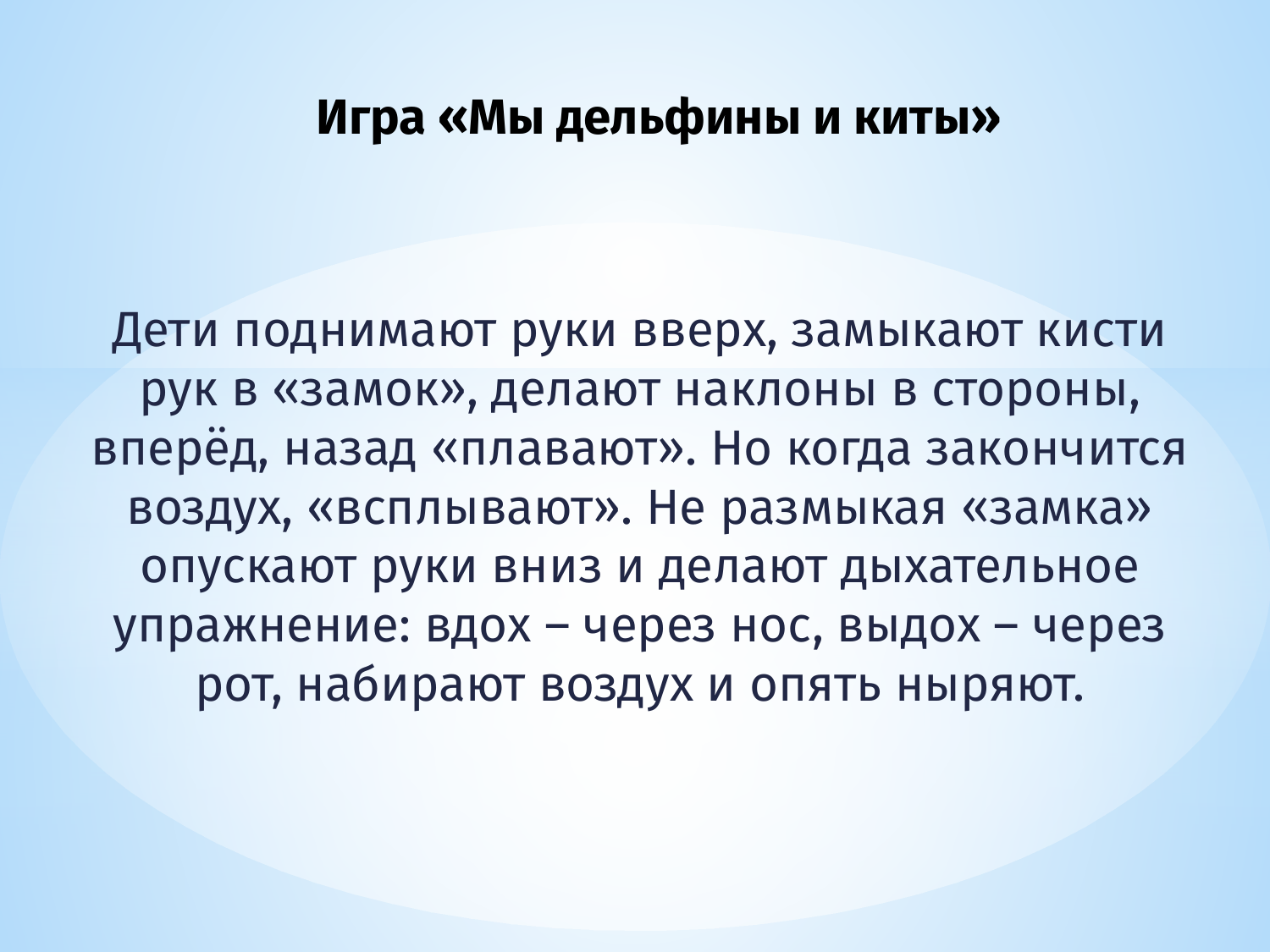

# Игра «Мы дельфины и киты»

Дети поднимают руки вверх, замыкают кисти рук в «замок», делают наклоны в стороны, вперёд, назад «плавают». Но когда закончится воздух, «всплывают». Не размыкая «замка» опускают руки вниз и делают дыхательное упражнение: вдох – через нос, выдох – через рот, набирают воздух и опять ныряют.